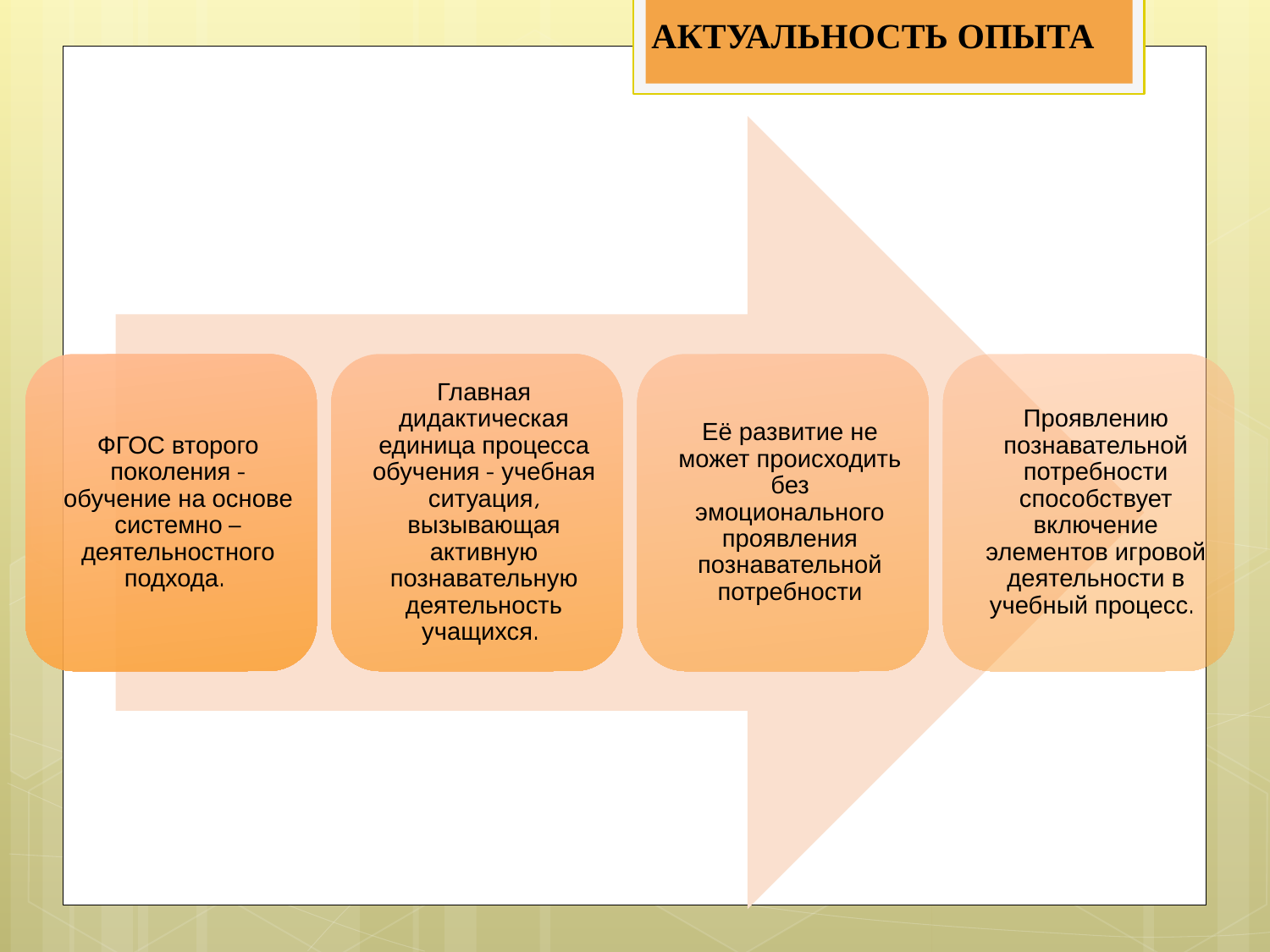

АКТУАЛЬНОСТЬ ОПЫТА
ФГОС второго поколения - обучение на основе системно – деятельностного подхода.
Главная дидактическая единица процесса обучения - учебная ситуация, вызывающая активную познавательную деятельность учащихся.
Её развитие не может происходить без эмоционального проявления познавательной потребности
Проявлению познавательной потребности способствует включение элементов игровой деятельности в учебный процесс.